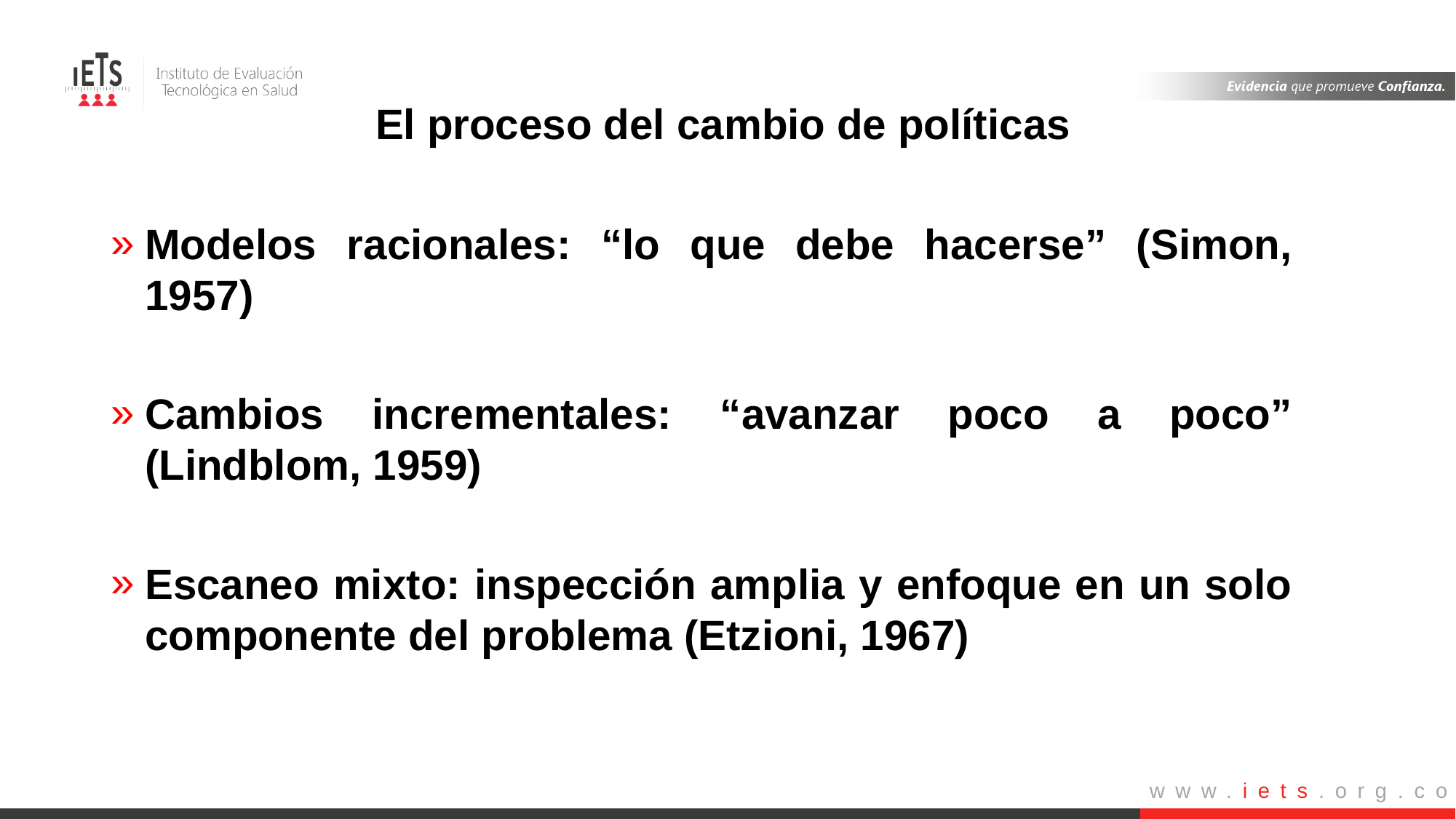

El proceso del cambio de políticas
Modelos racionales: “lo que debe hacerse” (Simon, 1957)

Cambios incrementales: “avanzar poco a poco” (Lindblom, 1959)

Escaneo mixto: inspección amplia y enfoque en un solo componente del problema (Etzioni, 1967)